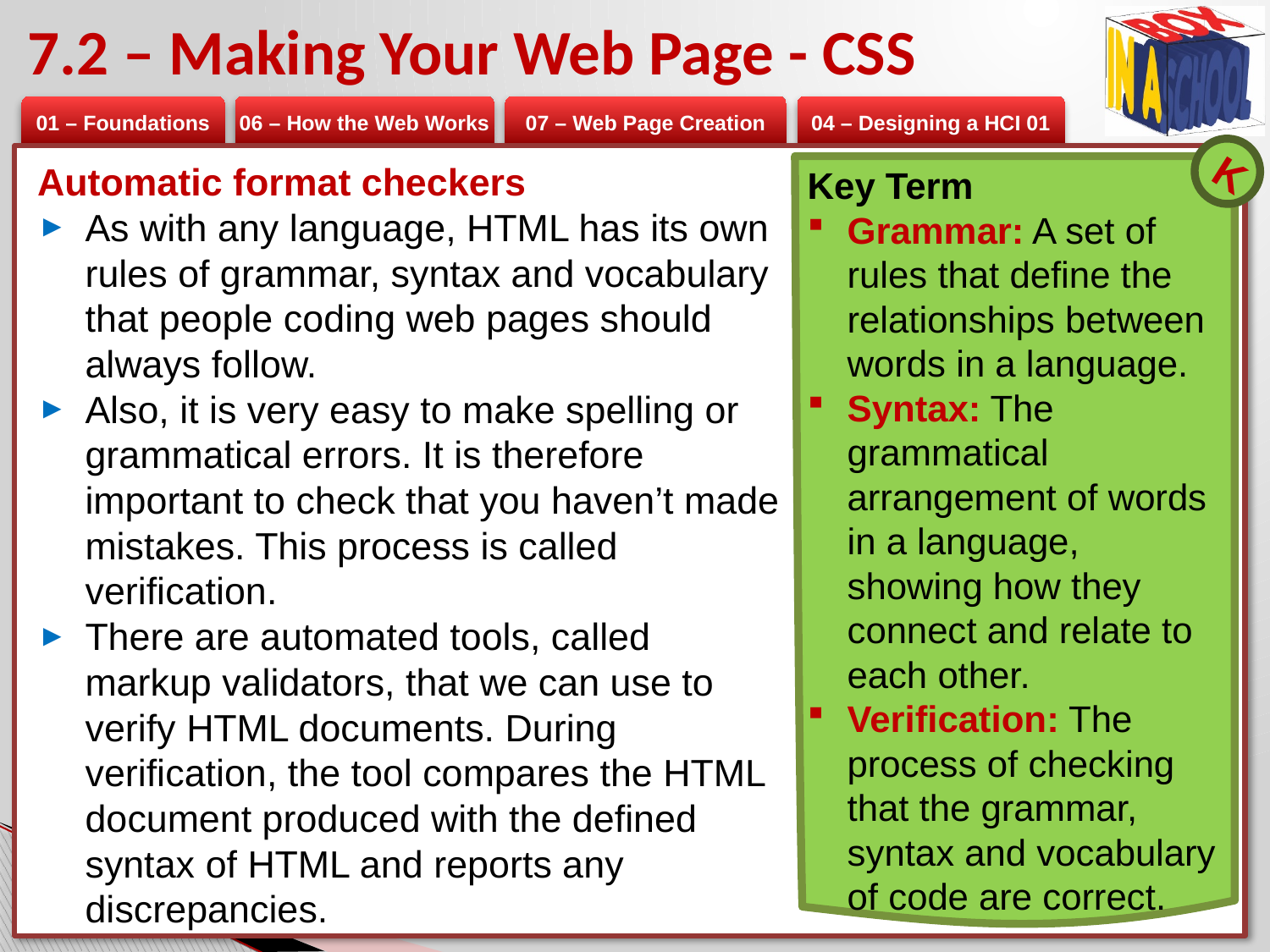

# 7.2 – Making Your Web Page - CSS
K
Automatic format checkers
As with any language, HTML has its own rules of grammar, syntax and vocabulary that people coding web pages should always follow.
Also, it is very easy to make spelling or grammatical errors. It is therefore important to check that you haven’t made mistakes. This process is called verification.
There are automated tools, called markup validators, that we can use to verify HTML documents. During verification, the tool compares the HTML document produced with the defined syntax of HTML and reports any discrepancies.
Key Term
Grammar: A set of rules that define the relationships between words in a language.
Syntax: The grammatical arrangement of words in a language, showing how they connect and relate to each other.
Verification: The process of checking that the grammar, syntax and vocabulary of code are correct.